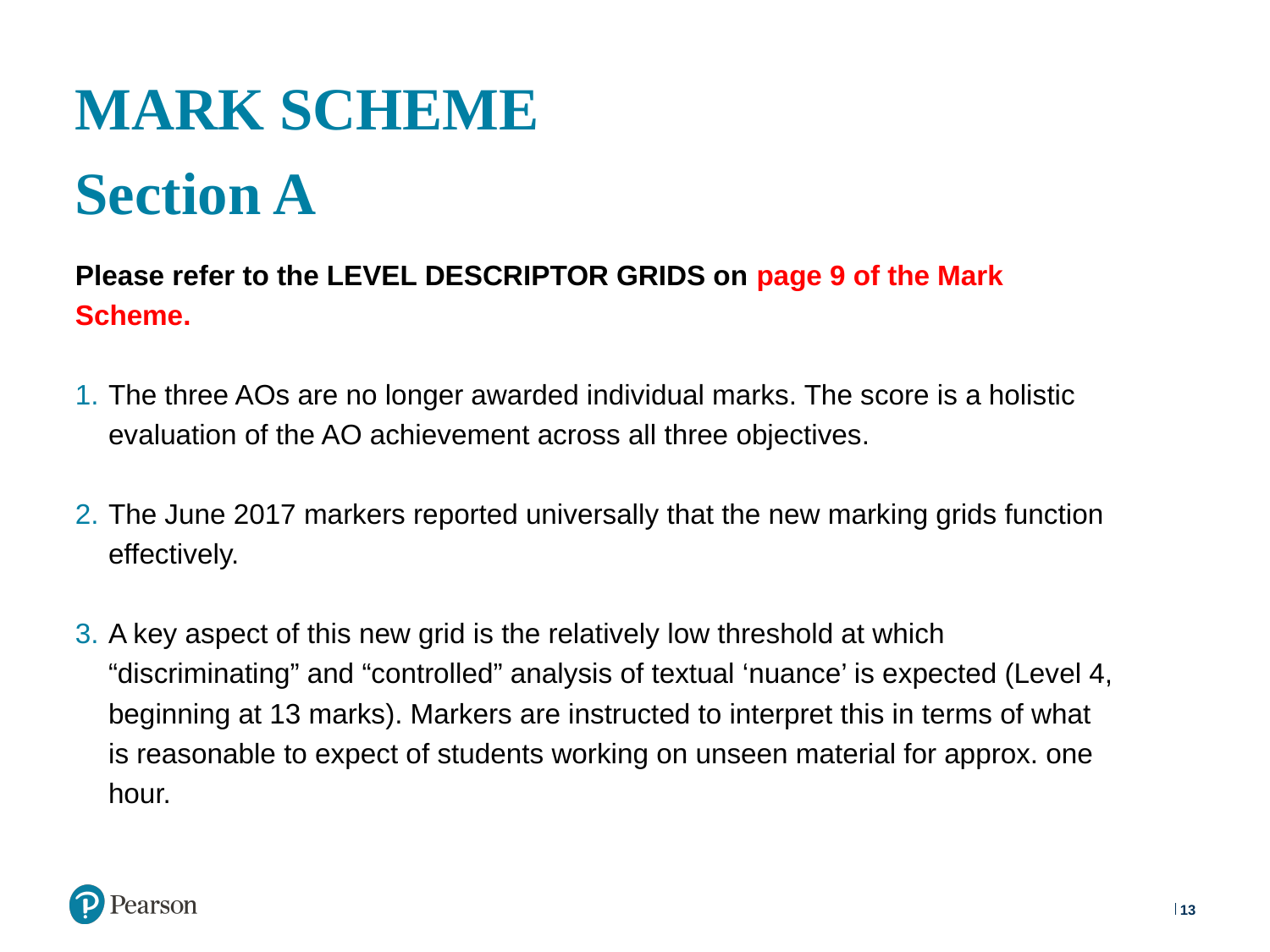

# MARK SCHEME Section A
Please refer to the LEVEL DESCRIPTOR GRIDS on page 9 of the Mark Scheme.

The three AOs are no longer awarded individual marks. The score is a holistic evaluation of the AO achievement across all three objectives.

The June 2017 markers reported universally that the new marking grids function effectively.

A key aspect of this new grid is the relatively low threshold at which “discriminating” and “controlled” analysis of textual ‘nuance’ is expected (Level 4, beginning at 13 marks). Markers are instructed to interpret this in terms of what is reasonable to expect of students working on unseen material for approx. one hour.
13